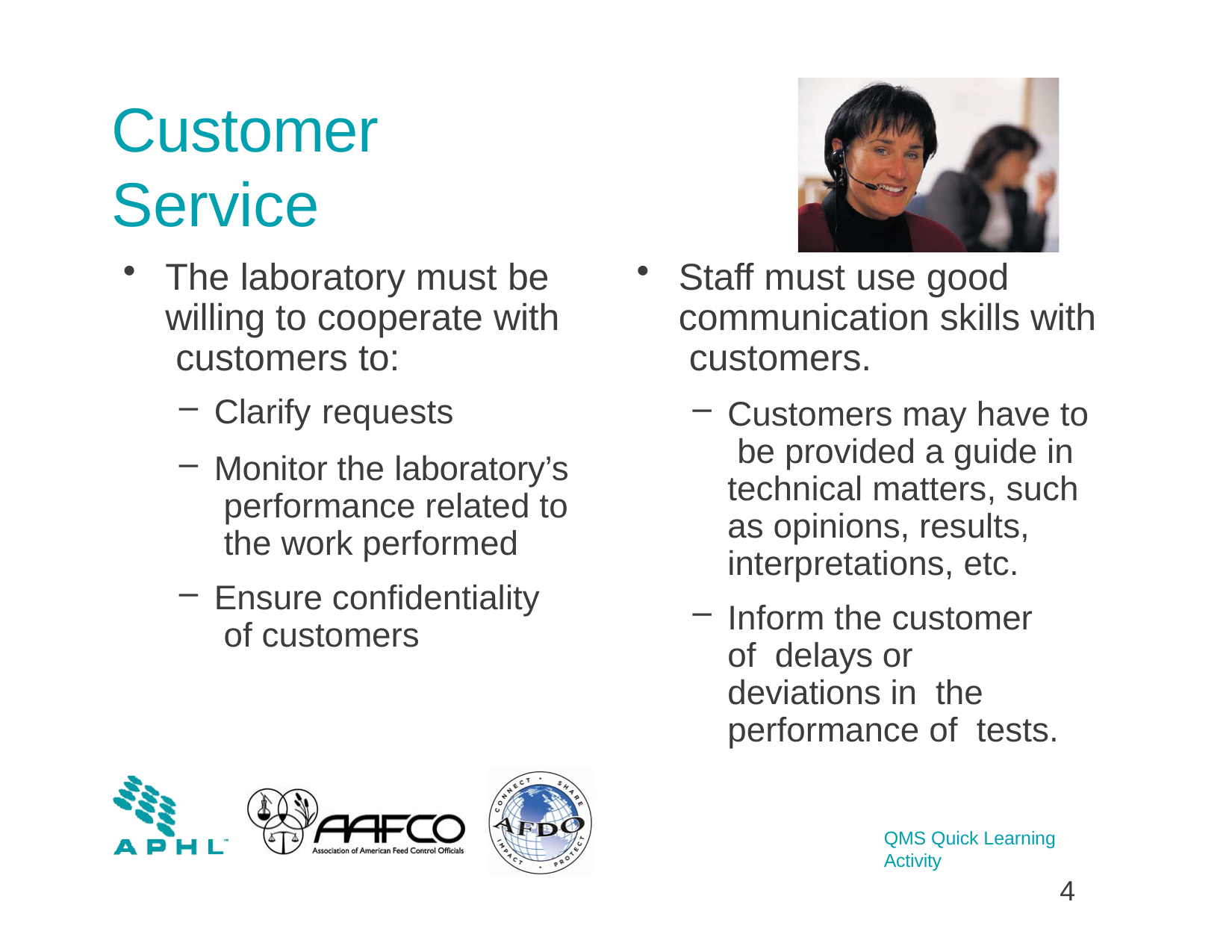

# Customer Service
The laboratory must be  willing to cooperate with  customers to:
Clarify requests
Monitor the laboratory’s  performance related to  the work performed
Ensure confidentiality  of customers
Staff must use good  communication skills with  customers.
Customers may have to  be provided a guide in  technical matters, such  as opinions, results,  interpretations, etc.
Inform the customer of  delays or deviations in  the performance of  tests.

QMS Quick Learning Activity
4